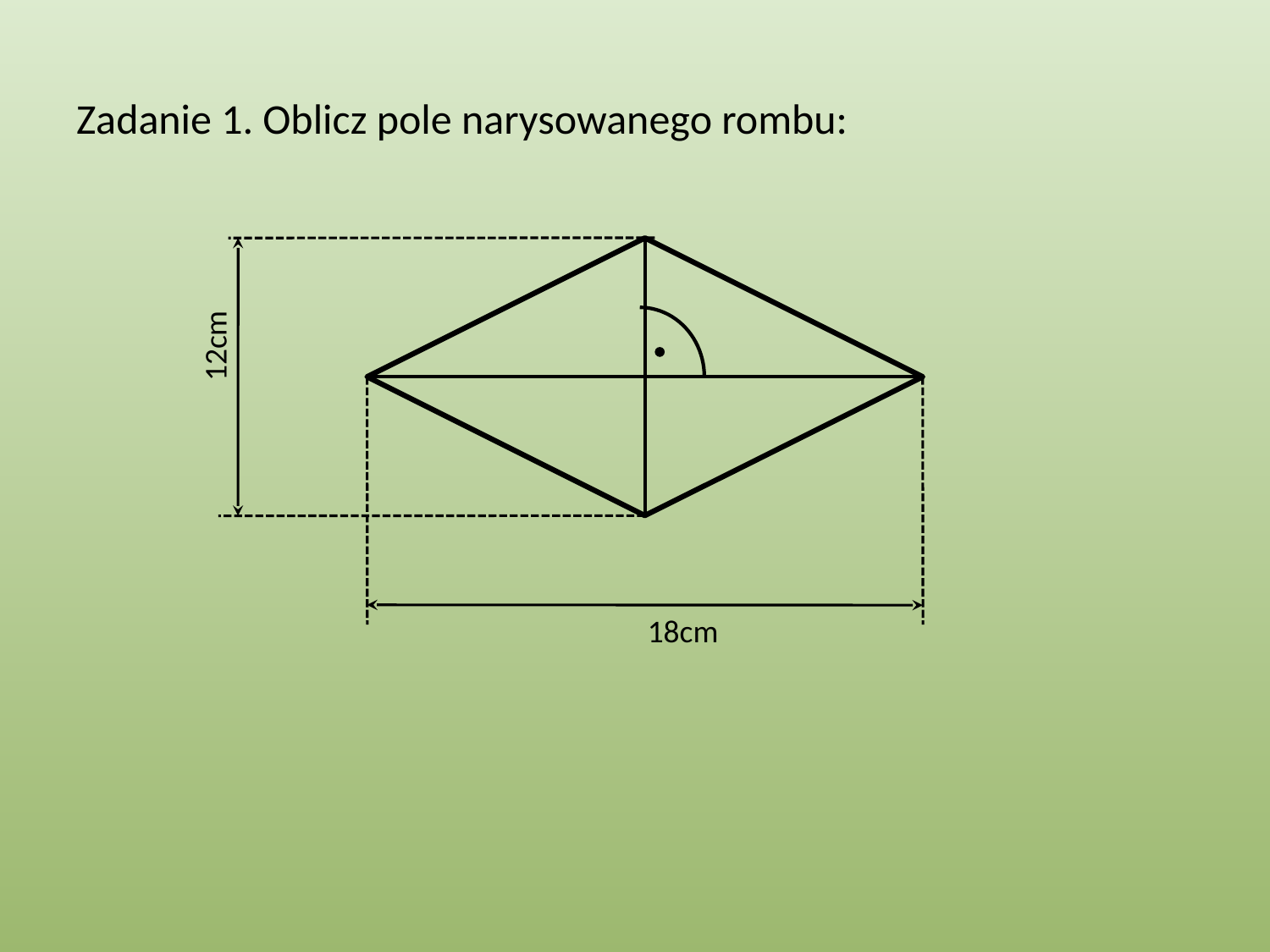

# Zadanie 1. Oblicz pole narysowanego rombu:

12cm

18cm